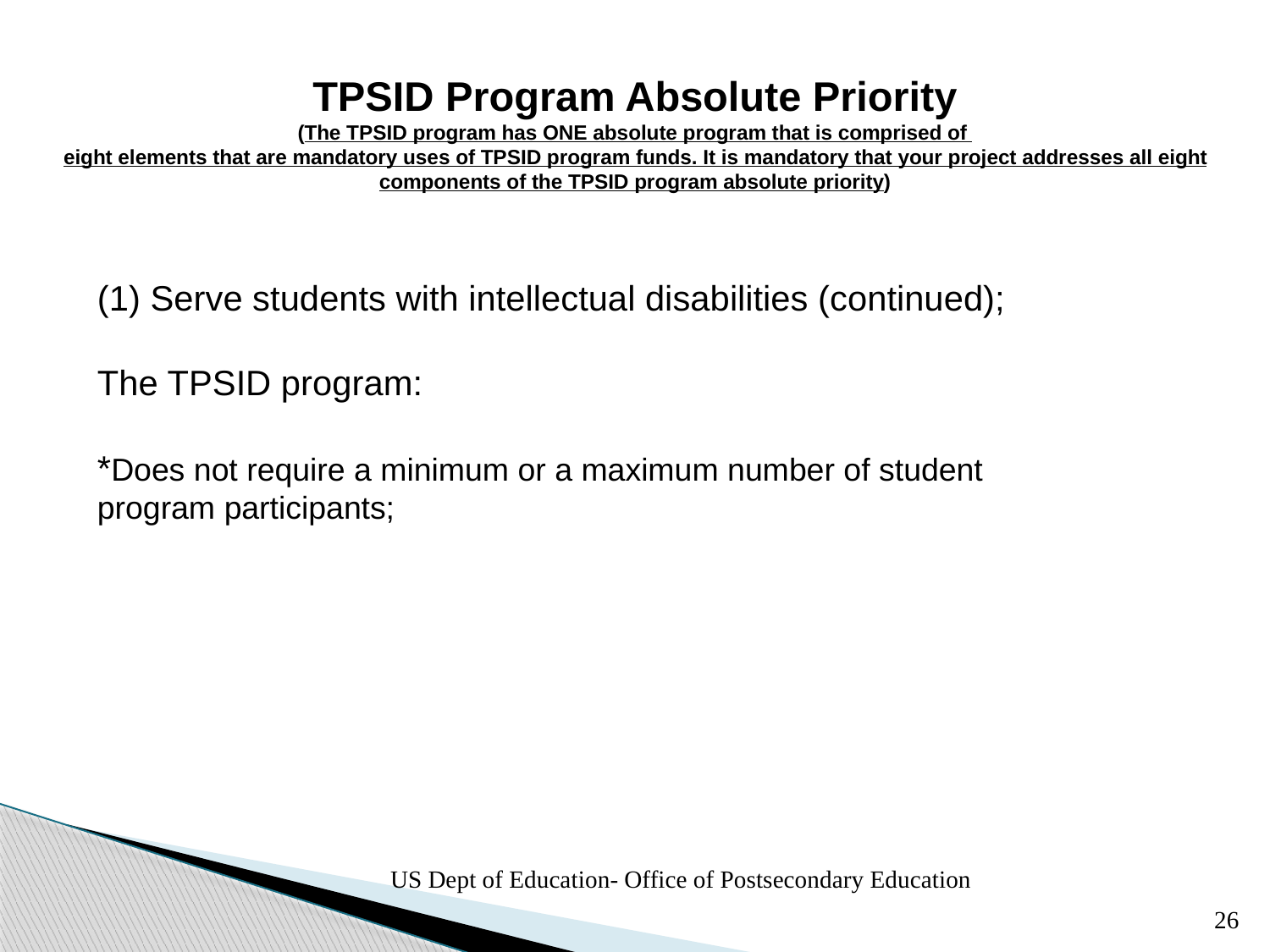

# TPSID Program Absolute Priority (The TPSID program has ONE absolute program that is comprised of eight elements that are mandatory uses of TPSID program funds. It is mandatory that your project addresses all eight components of the TPSID program absolute priority)

(1) Serve students with intellectual disabilities (continued);

The TPSID program:

*Does not require a minimum or a maximum number of student program participants;
US Dept of Education- Office of Postsecondary Education
26